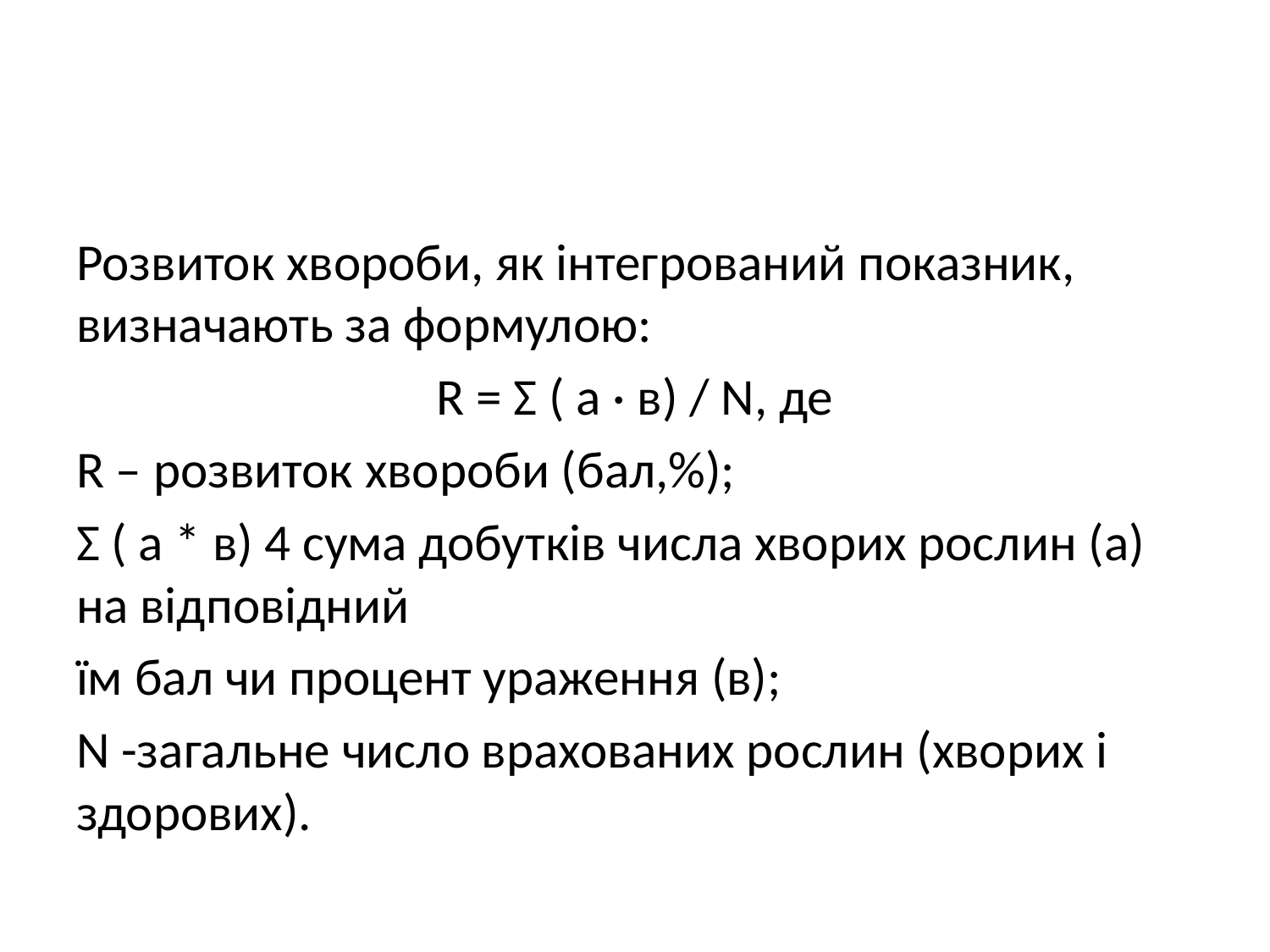

#
Розвиток хвороби, як інтегрований показник, визначають за формулою:
R = Σ ( а · в) / N, де
R – розвиток хвороби (бал,%);
Σ ( а * в) 4 сума добутків числа хворих рослин (а) на відповідний
їм бал чи процент ураження (в);
N -загальне число врахованих рослин (хворих і здорових).